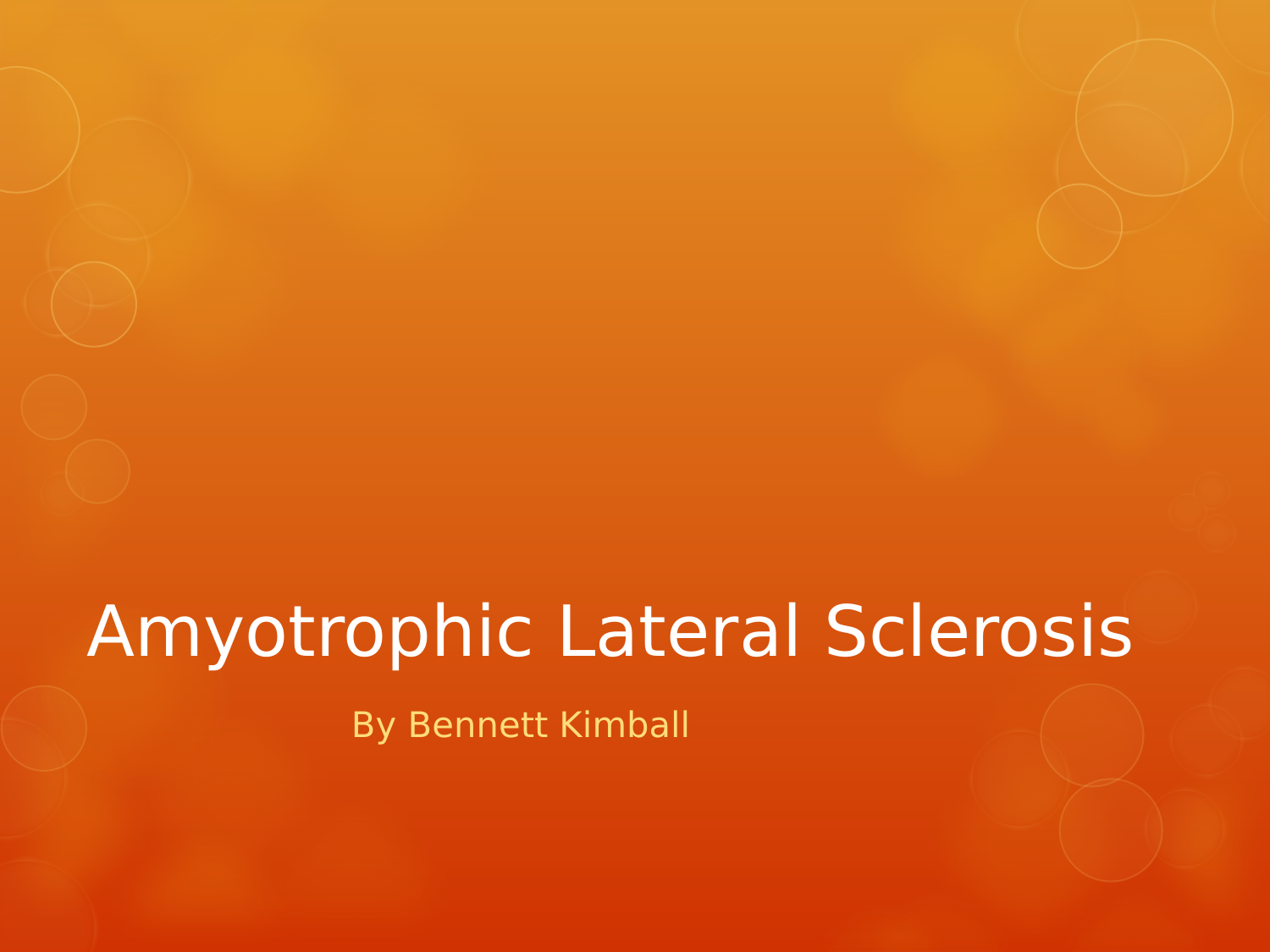

# Amyotrophic Lateral Sclerosis
By Bennett Kimball